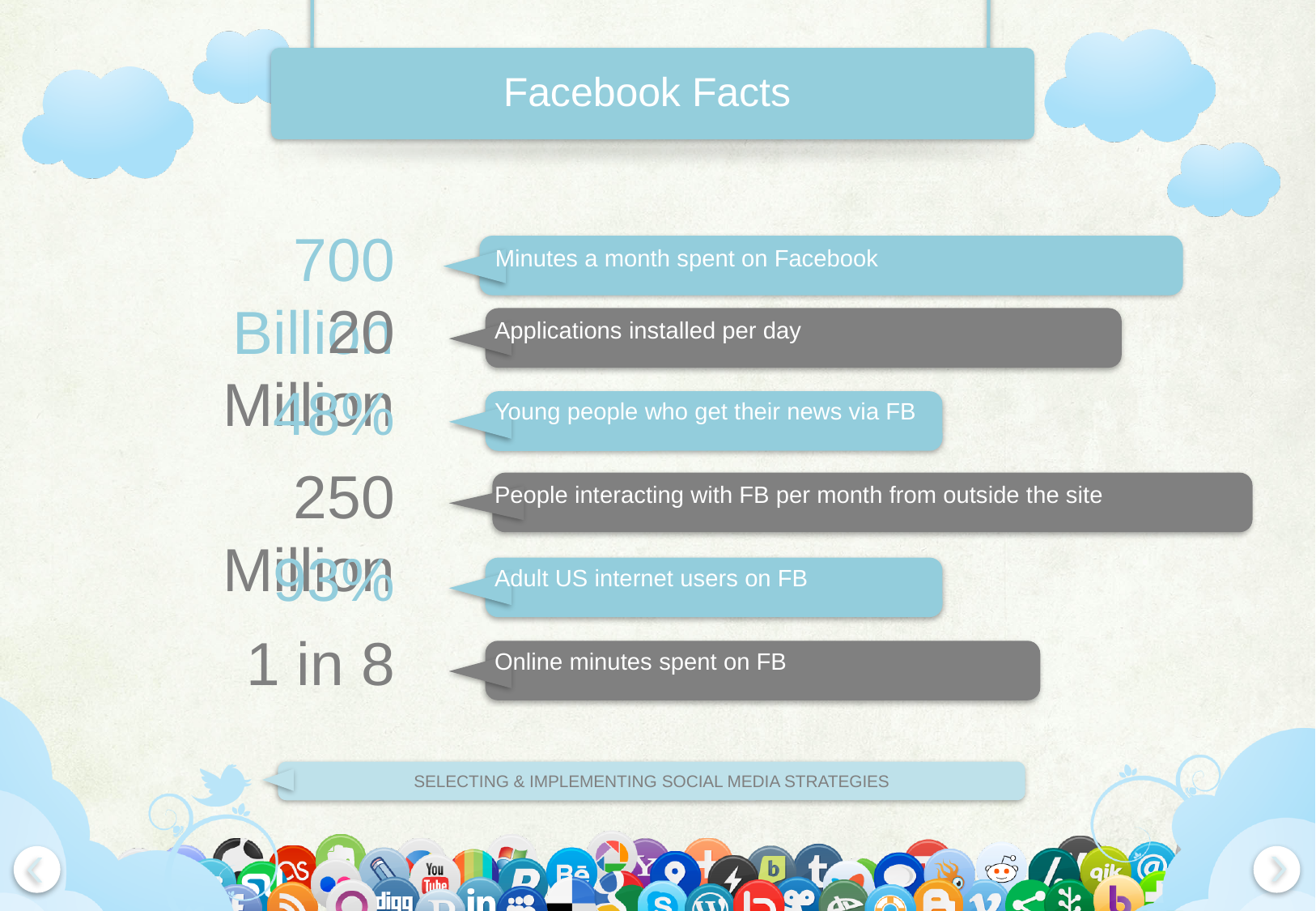

# Facebook Facts
700 Billion

Minutes a month spent on Facebook
20 Million

Applications installed per day
48%

Young people who get their news via FB

250 Million

People interacting with FB per month from outside the site
93%
Adult US internet users on FB

1 in 8

Online minutes spent on FB